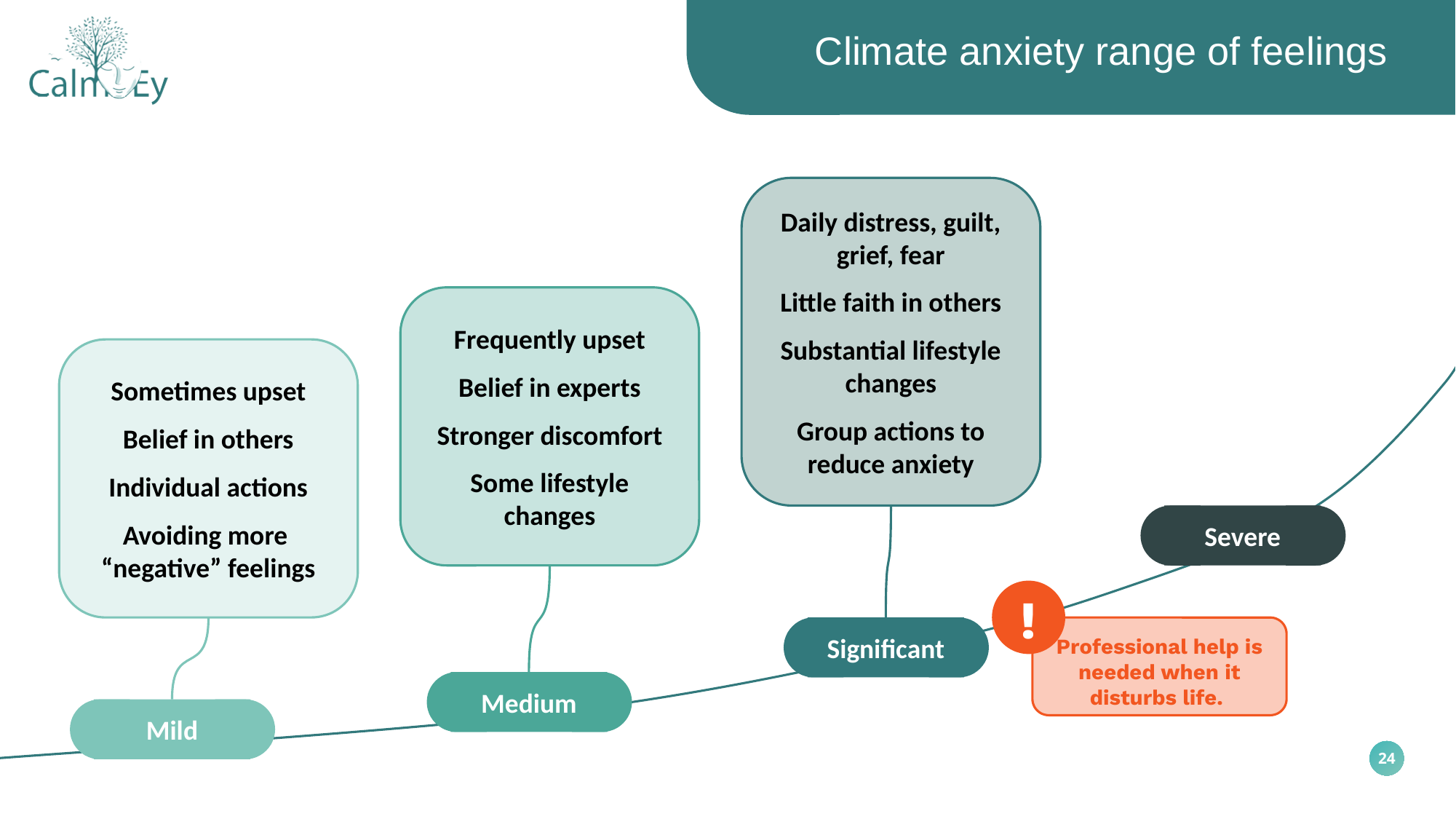

Climate anxiety range of feelings
Daily distress, guilt, grief, fear
Little faith in others
Substantial lifestyle changes
Group actions to reduce anxiety
Frequently upset
Belief in experts
Stronger discomfort
Some lifestyle changes

Sometimes upset
Belief in others
Individual actions
Avoiding more
“negative” feelings

Severe
!
Professional help is needed when it disturbs life.

Significant

Medium

Mild